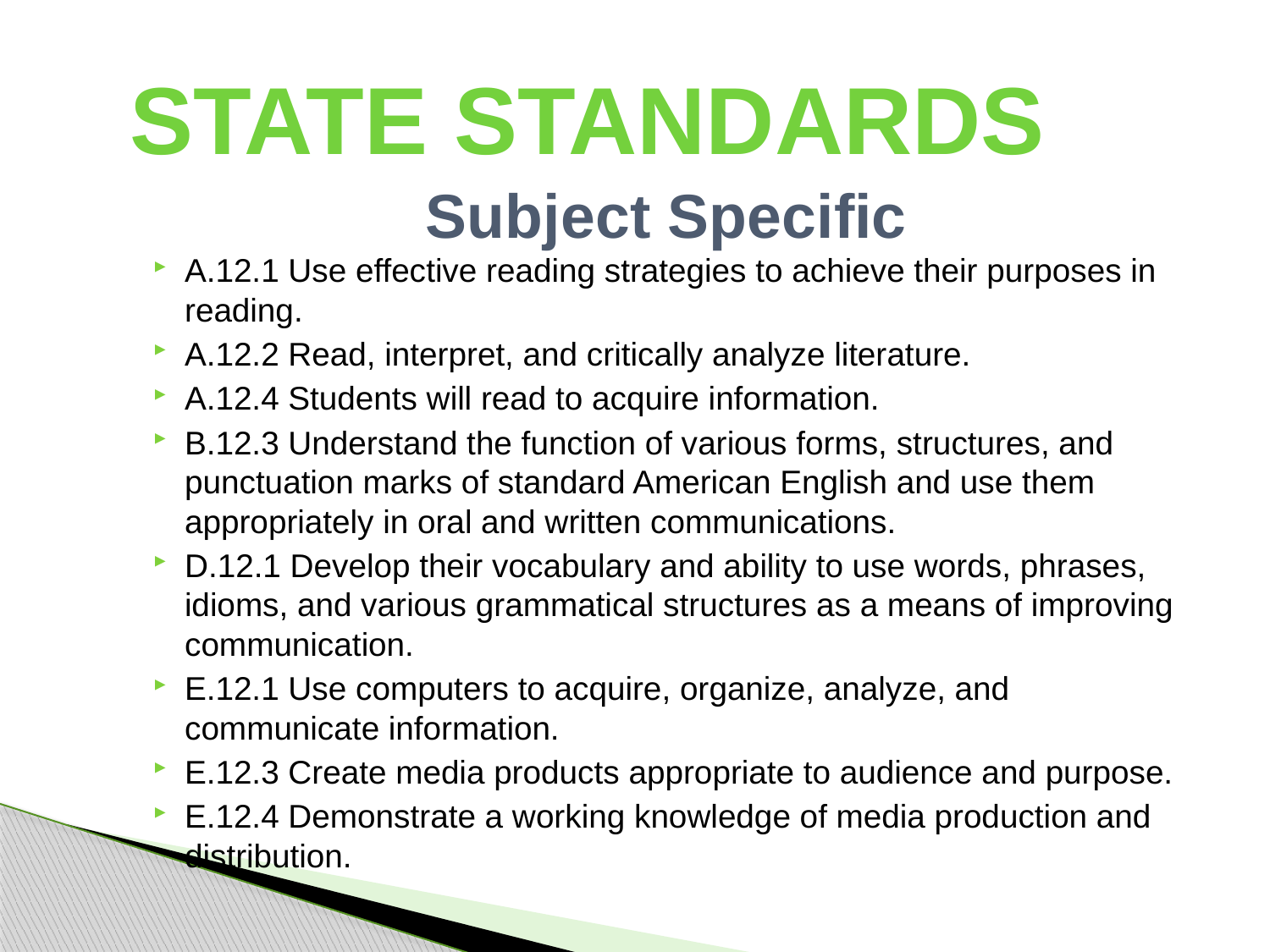

State Standards
# Subject Specific
A.12.1 Use effective reading strategies to achieve their purposes in reading.
A.12.2 Read, interpret, and critically analyze literature.
A.12.4 Students will read to acquire information.
B.12.3 Understand the function of various forms, structures, and punctuation marks of standard American English and use them appropriately in oral and written communications.
D.12.1 Develop their vocabulary and ability to use words, phrases, idioms, and various grammatical structures as a means of improving communication.
E.12.1 Use computers to acquire, organize, analyze, and communicate information.
E.12.3 Create media products appropriate to audience and purpose.
E.12.4 Demonstrate a working knowledge of media production and distribution.